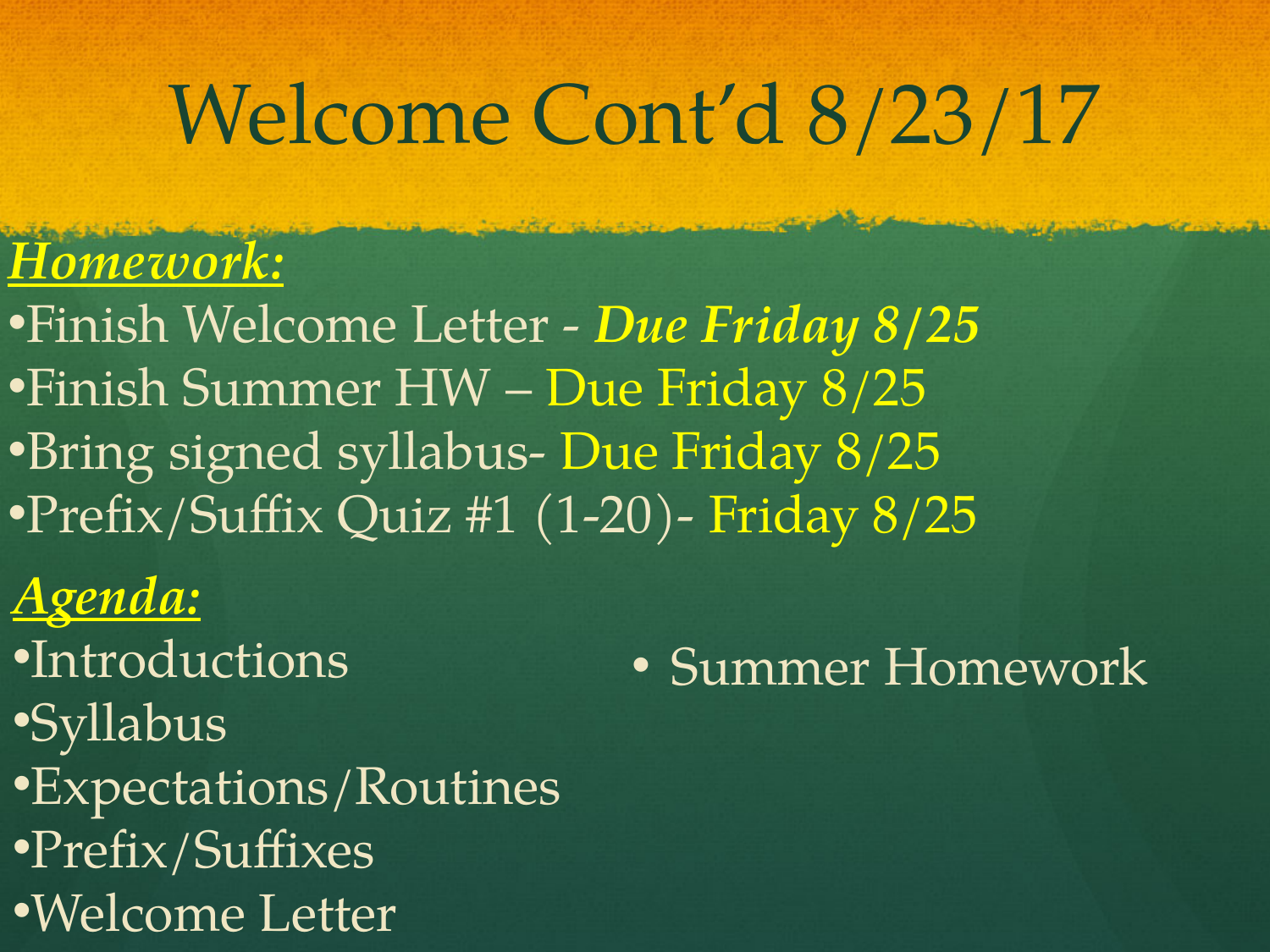

# Welcome Cont’d 8/23/17
Homework:
Finish Welcome Letter - Due Friday 8/25
Finish Summer HW – Due Friday 8/25
Bring signed syllabus- Due Friday 8/25
Prefix/Suffix Quiz #1 (1-20)- Friday 8/25
Agenda:
Introductions
Syllabus
Expectations/Routines
Prefix/Suffixes
Welcome Letter
Summer Homework